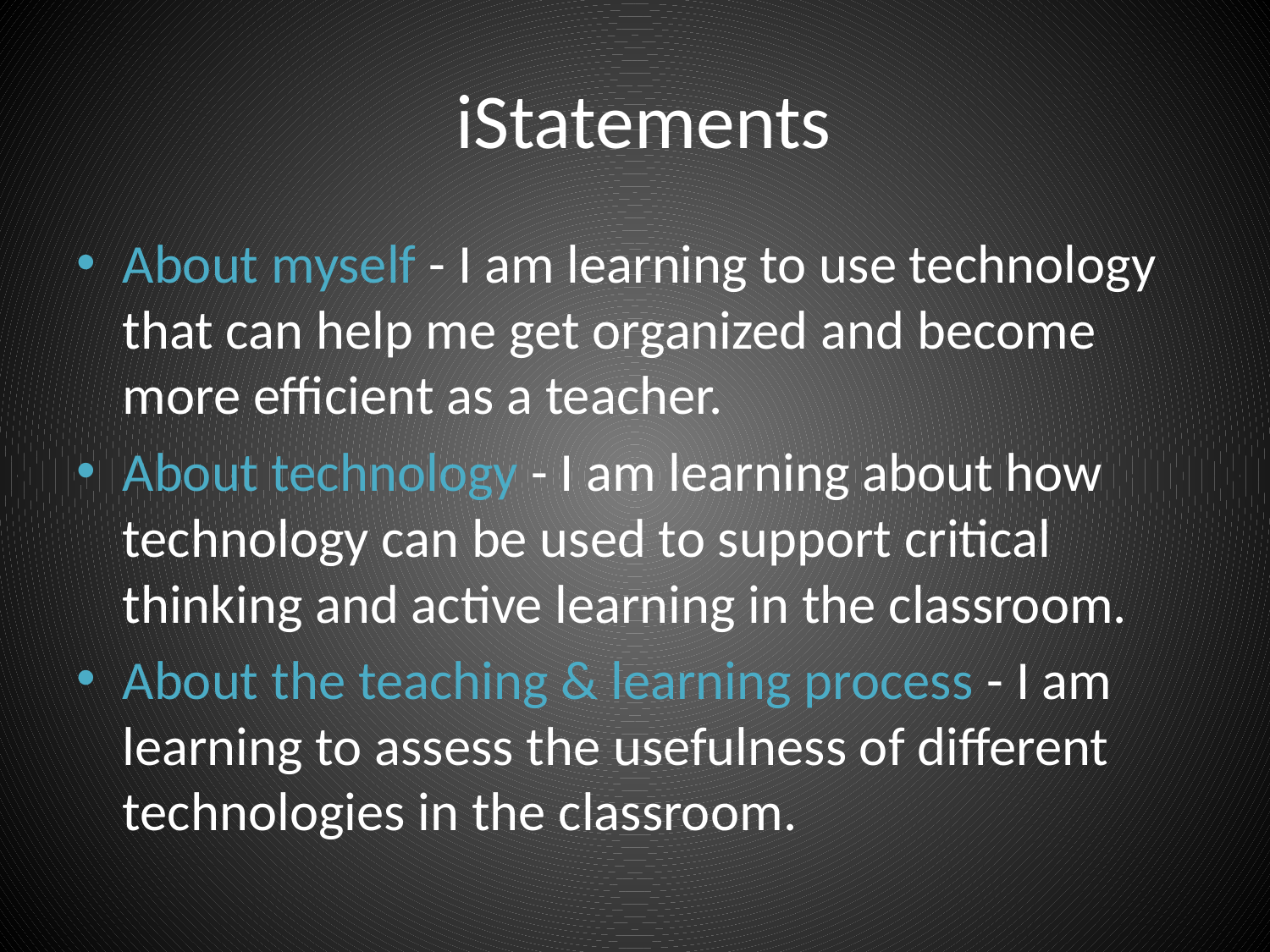

# iStatements
About myself - I am learning to use technology that can help me get organized and become more efficient as a teacher.
About technology - I am learning about how technology can be used to support critical thinking and active learning in the classroom.
About the teaching & learning process - I am learning to assess the usefulness of different technologies in the classroom.